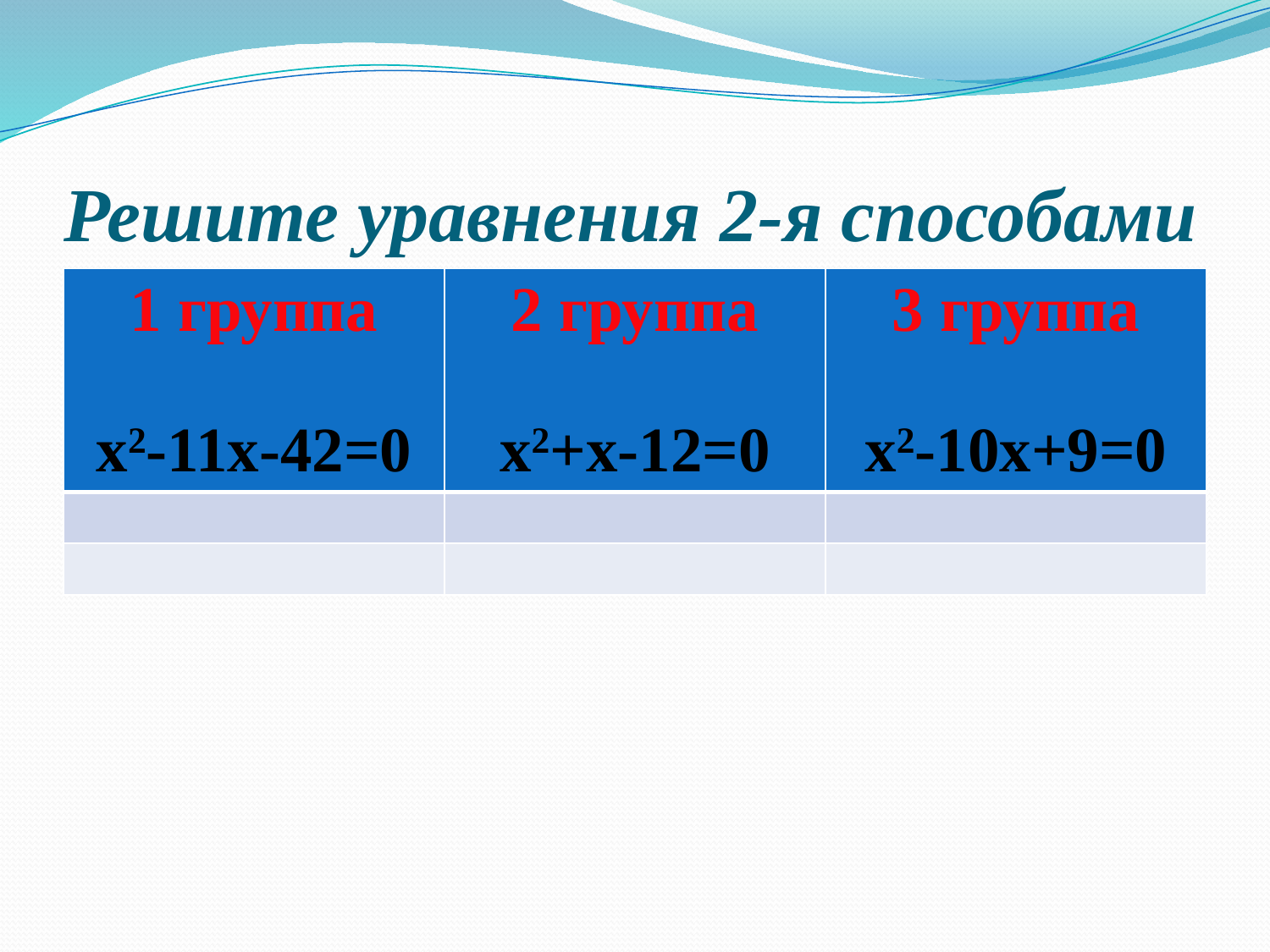

# Решите уравнения 2-я способами
| 1 группа х2-11х-42=0 | 2 группа х2+х-12=0 | 3 группа х2-10х+9=0 |
| --- | --- | --- |
|  |  |  |
|  |  |  |